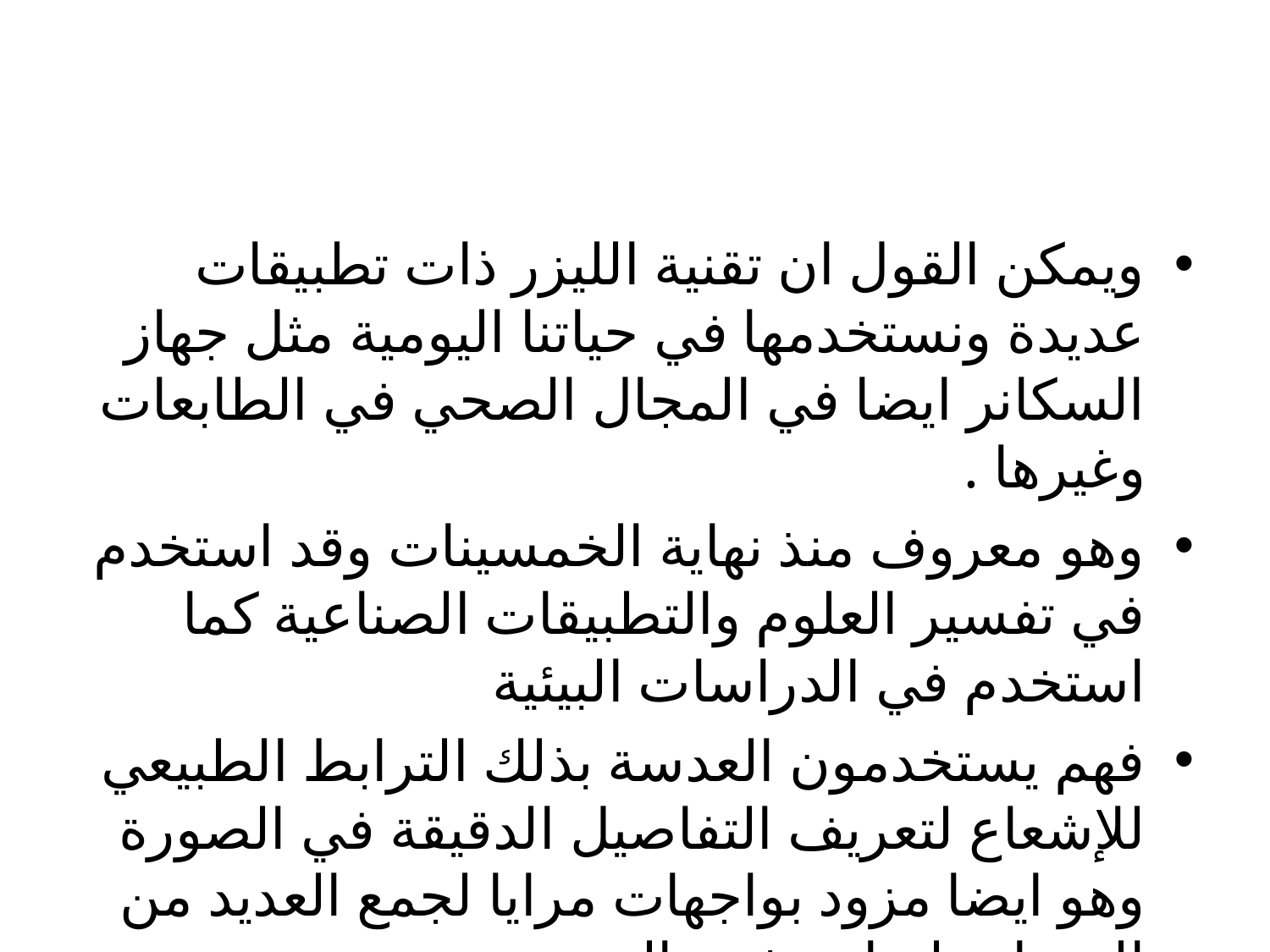

ويمكن القول ان تقنية الليزر ذات تطبيقات عديدة ونستخدمها في حياتنا اليومية مثل جهاز السكانر ايضا في المجال الصحي في الطابعات وغيرها .
وهو معروف منذ نهاية الخمسينات وقد استخدم في تفسير العلوم والتطبيقات الصناعية كما استخدم في الدراسات البيئية
فهم يستخدمون العدسة بذلك الترابط الطبيعي للإشعاع لتعريف التفاصيل الدقيقة في الصورة وهو ايضا مزود بواجهات مرايا لجمع العديد من النبضات لزيادة شدة الضوء.